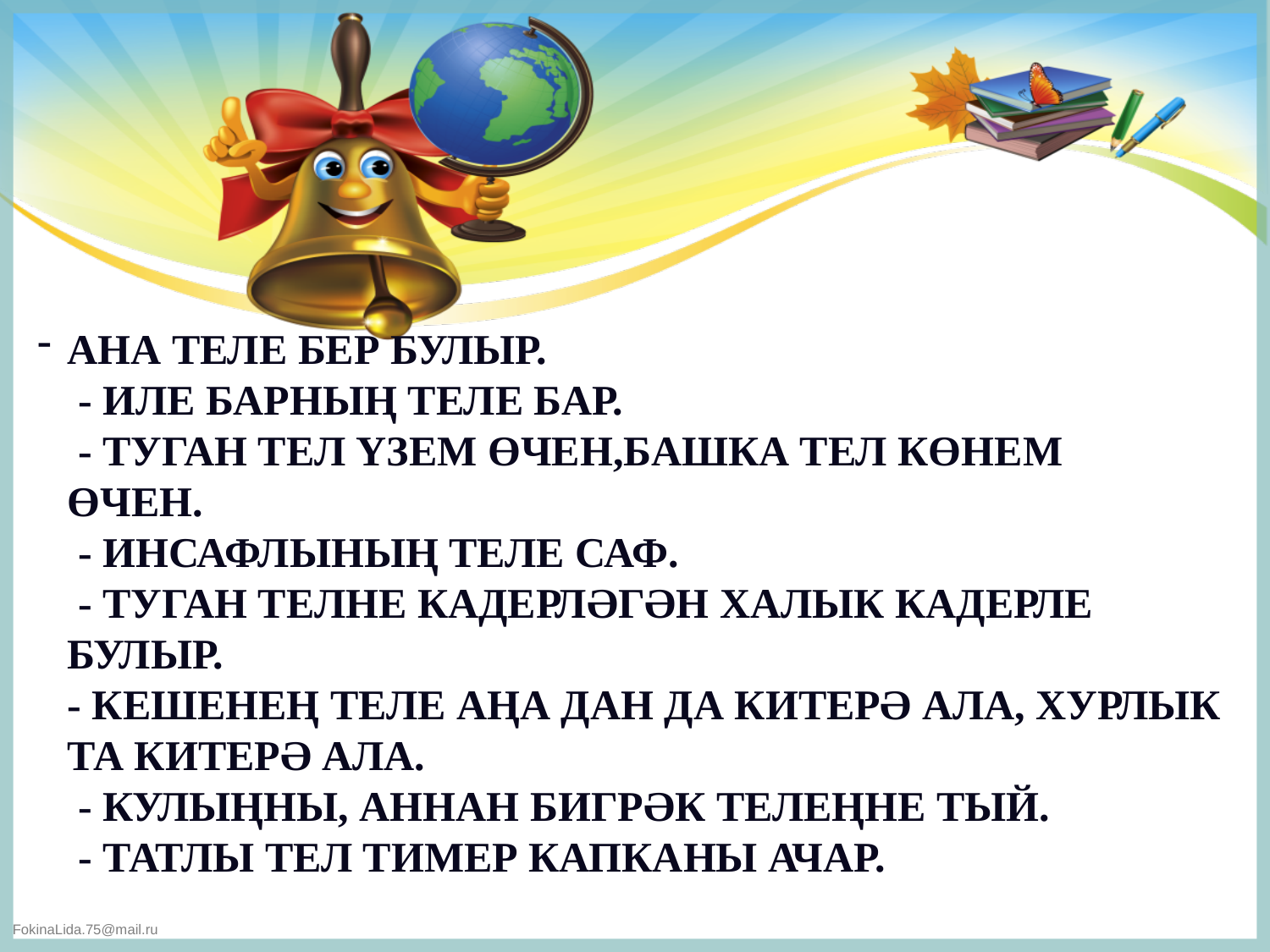

АНА ТЕЛЕ БЕР БУЛЫР.                       
 - ИЛЕ БАРНЫҢ ТЕЛЕ БАР.                    
 - ТУГАН ТЕЛ ҮЗЕМ ӨЧЕН,БАШКА ТЕЛ КӨНЕМ ӨЧЕН.    
 - ИНСАФЛЫНЫҢ ТЕЛЕ САФ.
 - ТУГАН ТЕЛНЕ КАДЕРЛӘГӘН ХАЛЫК КАДЕРЛЕ БУЛЫР.
- КЕШЕНЕҢ ТЕЛЕ АҢА ДАН ДА КИТЕРӘ АЛА, ХУРЛЫК ТА КИТЕРӘ АЛА.
 - КУЛЫҢНЫ, АННАН БИГРӘК ТЕЛЕҢНЕ ТЫЙ.
 - ТАТЛЫ ТЕЛ ТИМЕР КАПКАНЫ АЧАР.